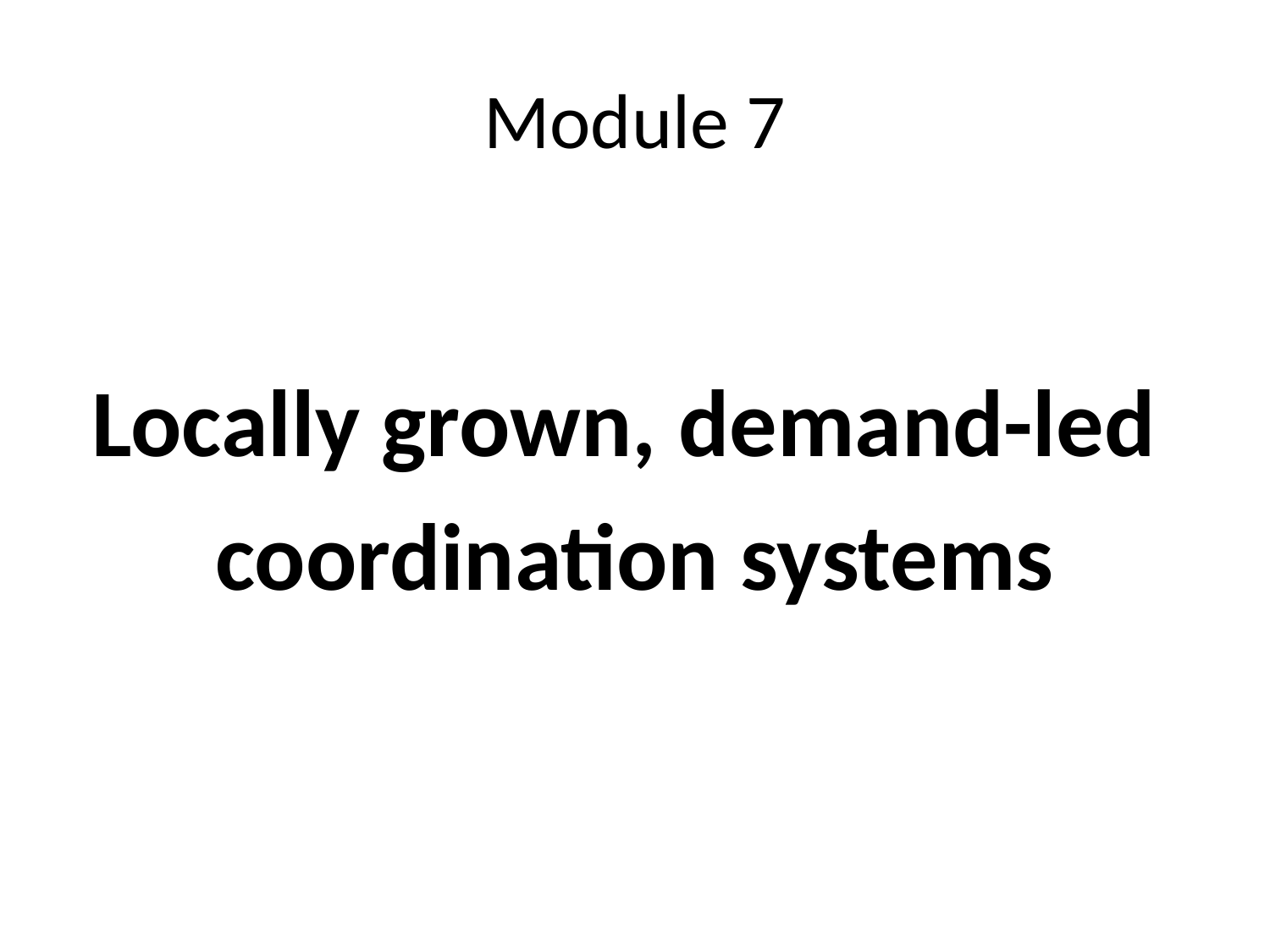

# Module 7

Locally grown, demand-led
coordination systems